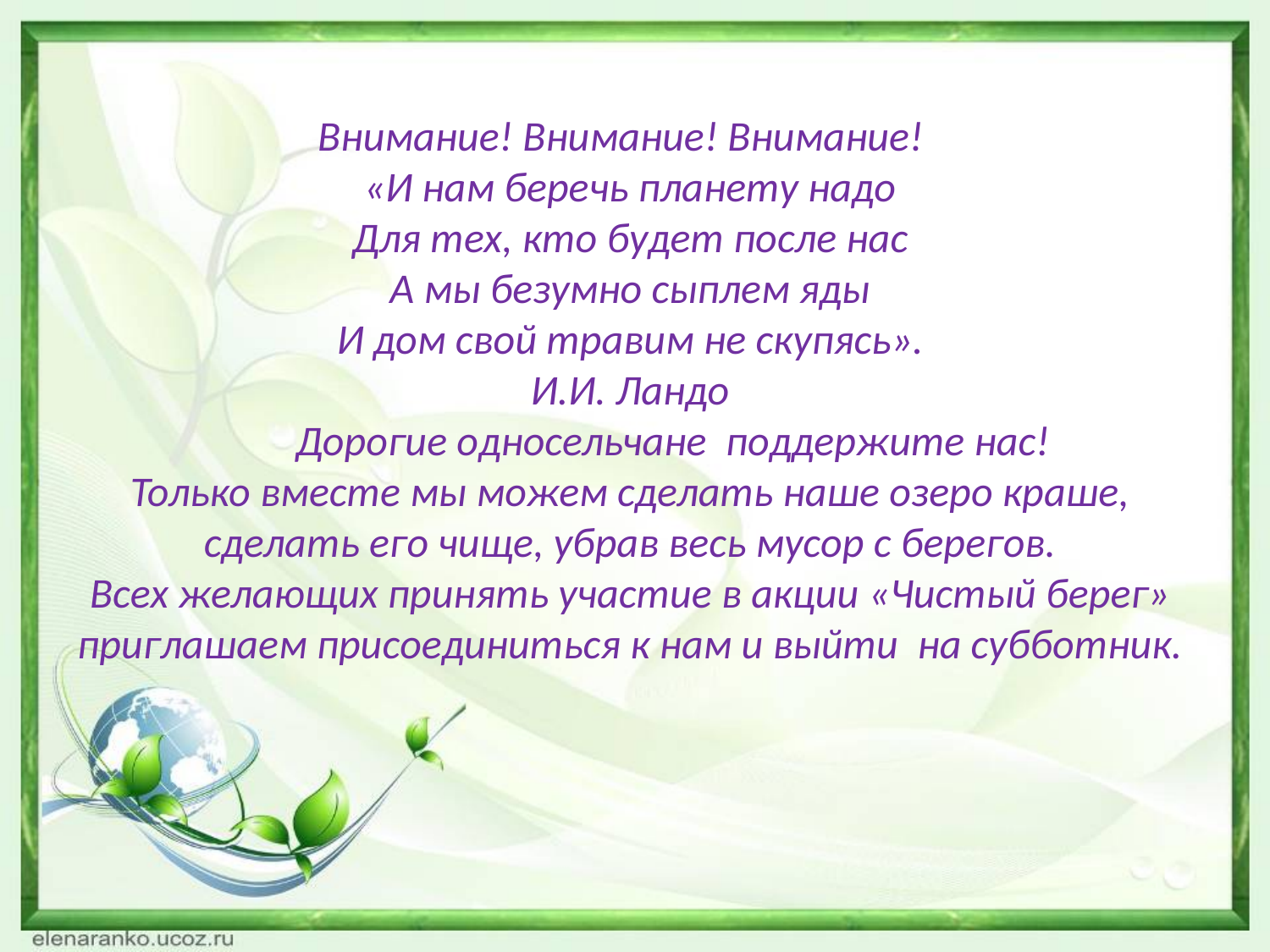

Внимание! Внимание! Внимание!
«И нам беречь планету надо
Для тех, кто будет после нас
А мы безумно сыплем яды
И дом свой травим не скупясь».
И.И. Ландо
         Дорогие односельчане  поддержите нас!
Только вместе мы можем сделать наше озеро краше, сделать его чище, убрав весь мусор с берегов.
Всех желающих принять участие в акции «Чистый берег» приглашаем присоединиться к нам и выйти  на субботник.